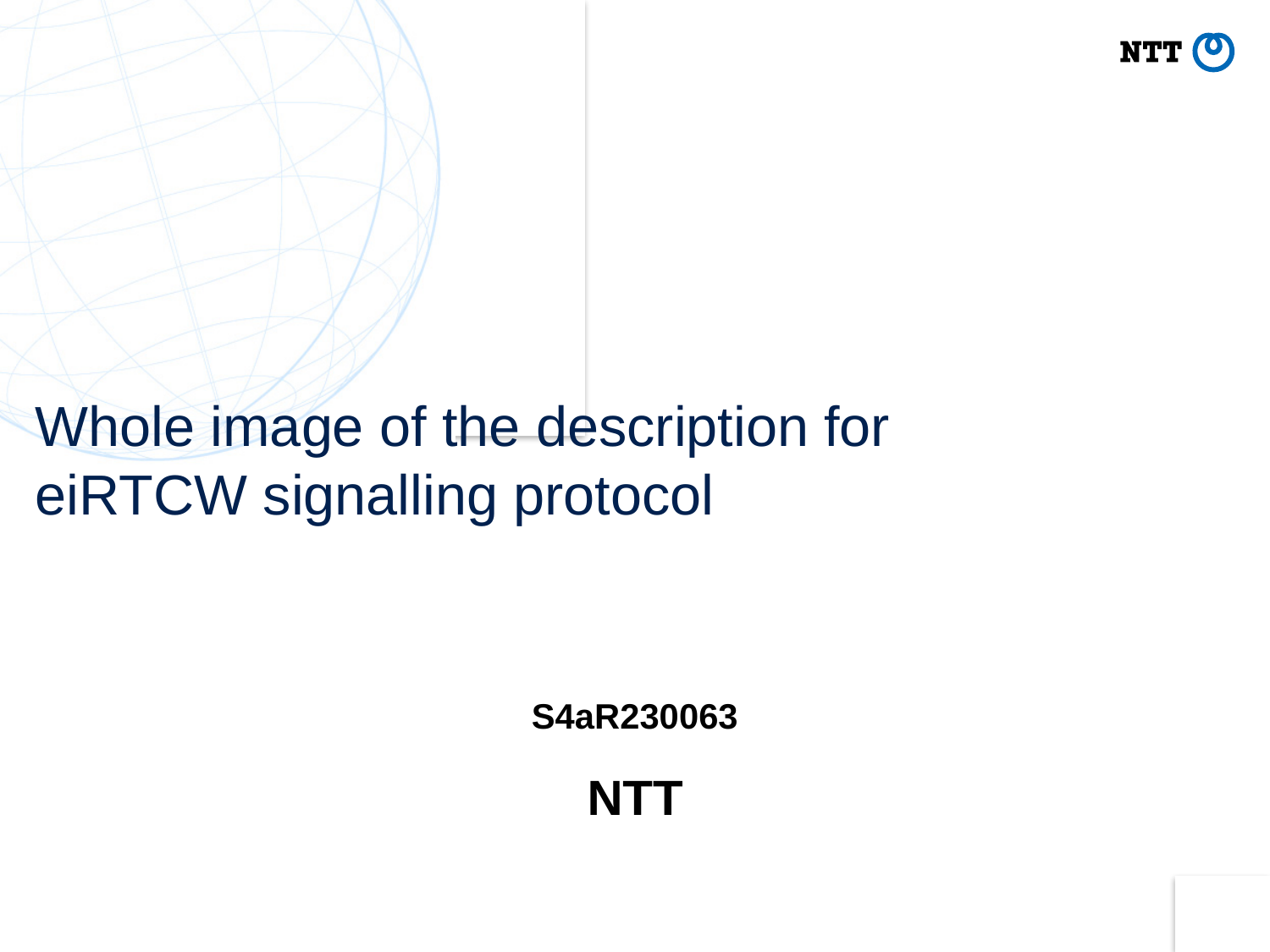

# Whole image of the description for eiRTCW signalling protocol
S4aR230063
NTT